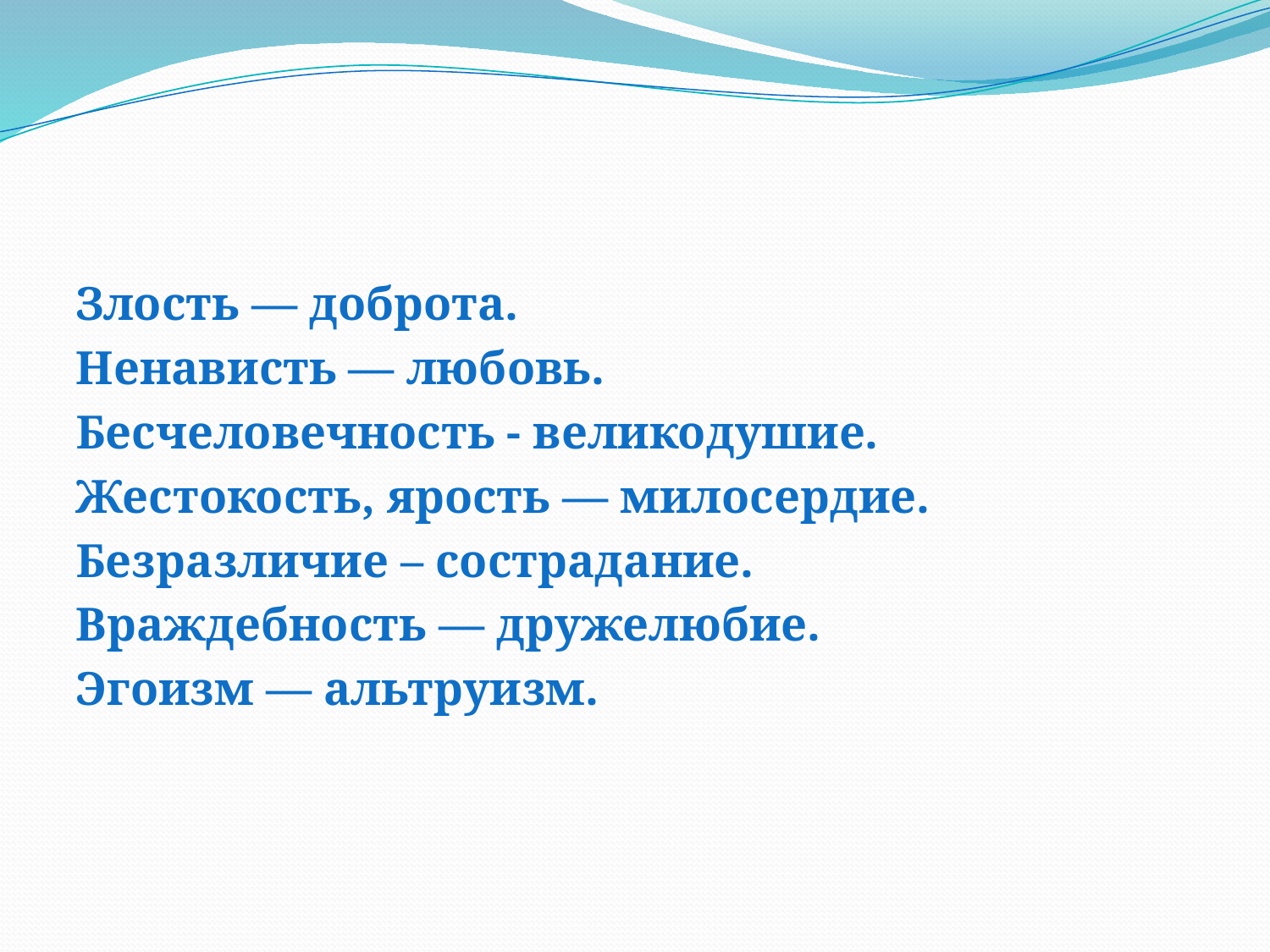

#
Злость — доброта.
Ненависть — любовь.
Бесчеловечность - великодушие.
Жестокость, ярость — милосердие.
Безразличие – сострадание.
Враждебность — дружелюбие.
Эгоизм — альтруизм.